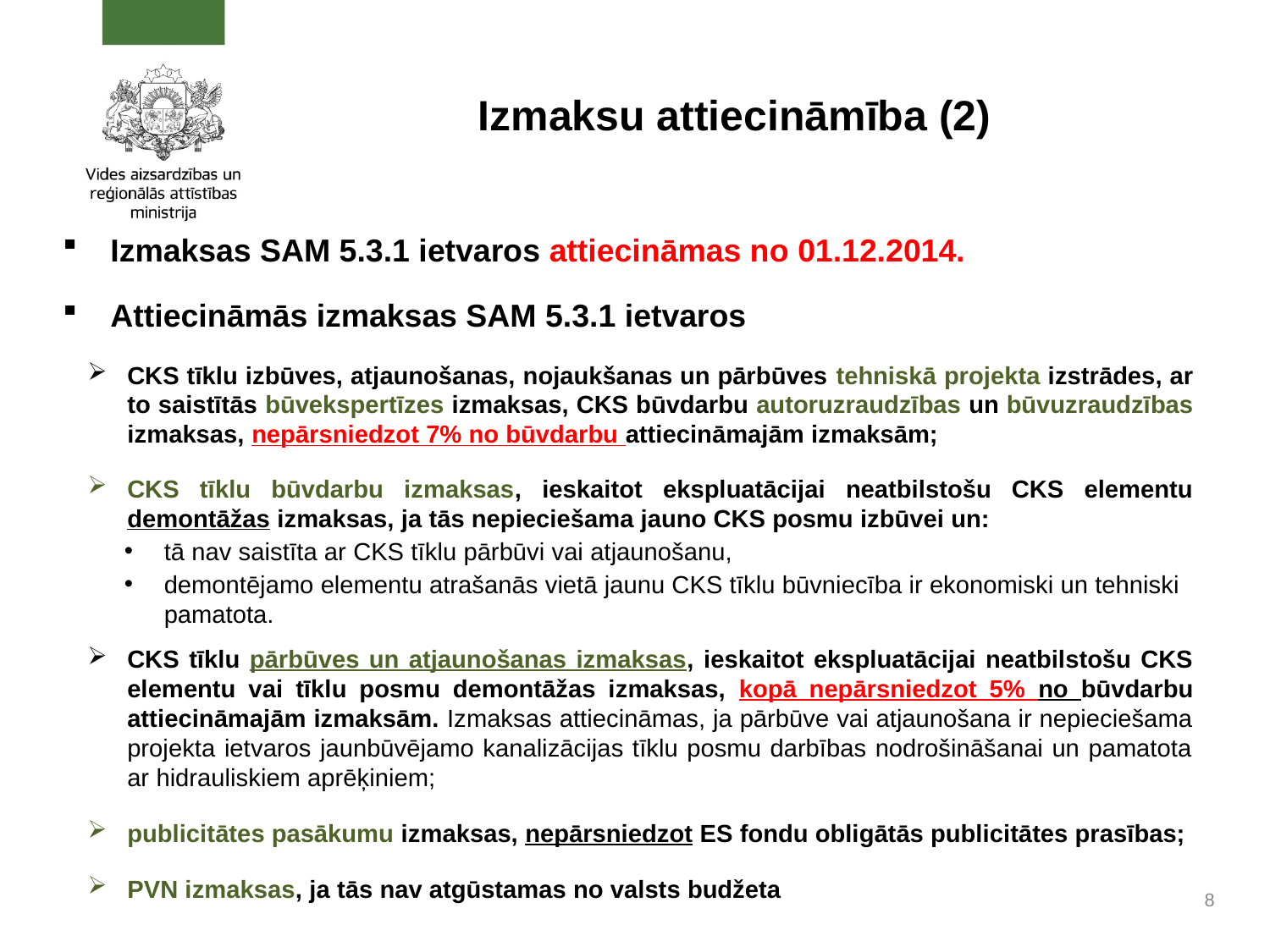

# Izmaksu attiecināmība (2)
Izmaksas SAM 5.3.1 ietvaros attiecināmas no 01.12.2014.
Attiecināmās izmaksas SAM 5.3.1 ietvaros
CKS tīklu izbūves, atjaunošanas, nojaukšanas un pārbūves tehniskā projekta izstrādes, ar to saistītās būvekspertīzes izmaksas, CKS būvdarbu autoruzraudzības un būvuzraudzības izmaksas, nepārsniedzot 7% no būvdarbu attiecināmajām izmaksām;
CKS tīklu būvdarbu izmaksas, ieskaitot ekspluatācijai neatbilstošu CKS elementu demontāžas izmaksas, ja tās nepieciešama jauno CKS posmu izbūvei un:
tā nav saistīta ar CKS tīklu pārbūvi vai atjaunošanu,
demontējamo elementu atrašanās vietā jaunu CKS tīklu būvniecība ir ekonomiski un tehniski pamatota.
CKS tīklu pārbūves un atjaunošanas izmaksas, ieskaitot ekspluatācijai neatbilstošu CKS elementu vai tīklu posmu demontāžas izmaksas, kopā nepārsniedzot 5% no būvdarbu attiecināmajām izmaksām. Izmaksas attiecināmas, ja pārbūve vai atjaunošana ir nepieciešama projekta ietvaros jaunbūvējamo kanalizācijas tīklu posmu darbības nodrošināšanai un pamatota ar hidrauliskiem aprēķiniem;
publicitātes pasākumu izmaksas, nepārsniedzot ES fondu obligātās publicitātes prasības;
PVN izmaksas, ja tās nav atgūstamas no valsts budžeta

8